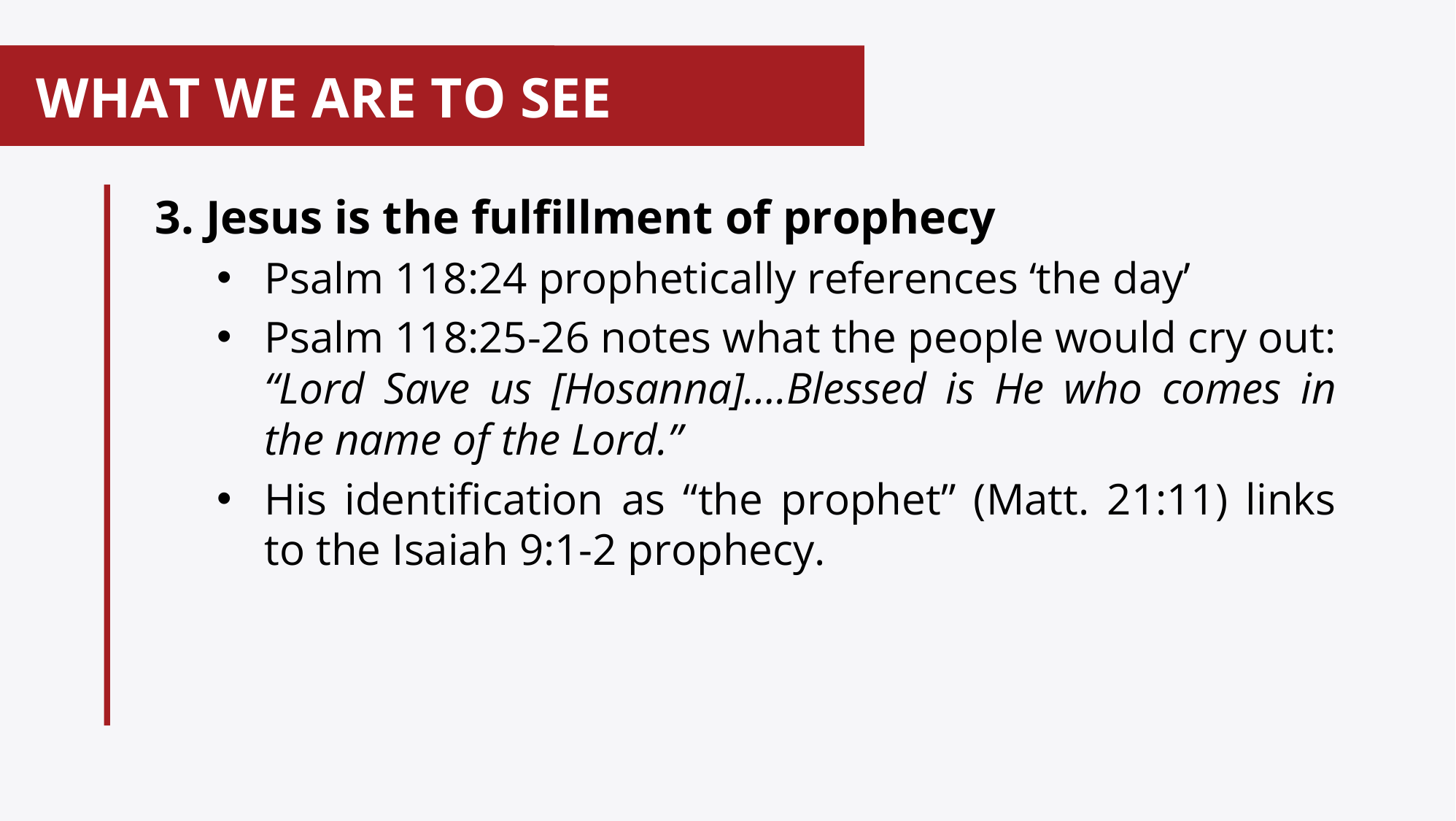

# WHAT WE ARE TO SEE
3. Jesus is the fulfillment of prophecy
Psalm 118:24 prophetically references ‘the day’
Psalm 118:25-26 notes what the people would cry out: “Lord Save us [Hosanna]….Blessed is He who comes in the name of the Lord.”
His identification as “the prophet” (Matt. 21:11) links to the Isaiah 9:1-2 prophecy.